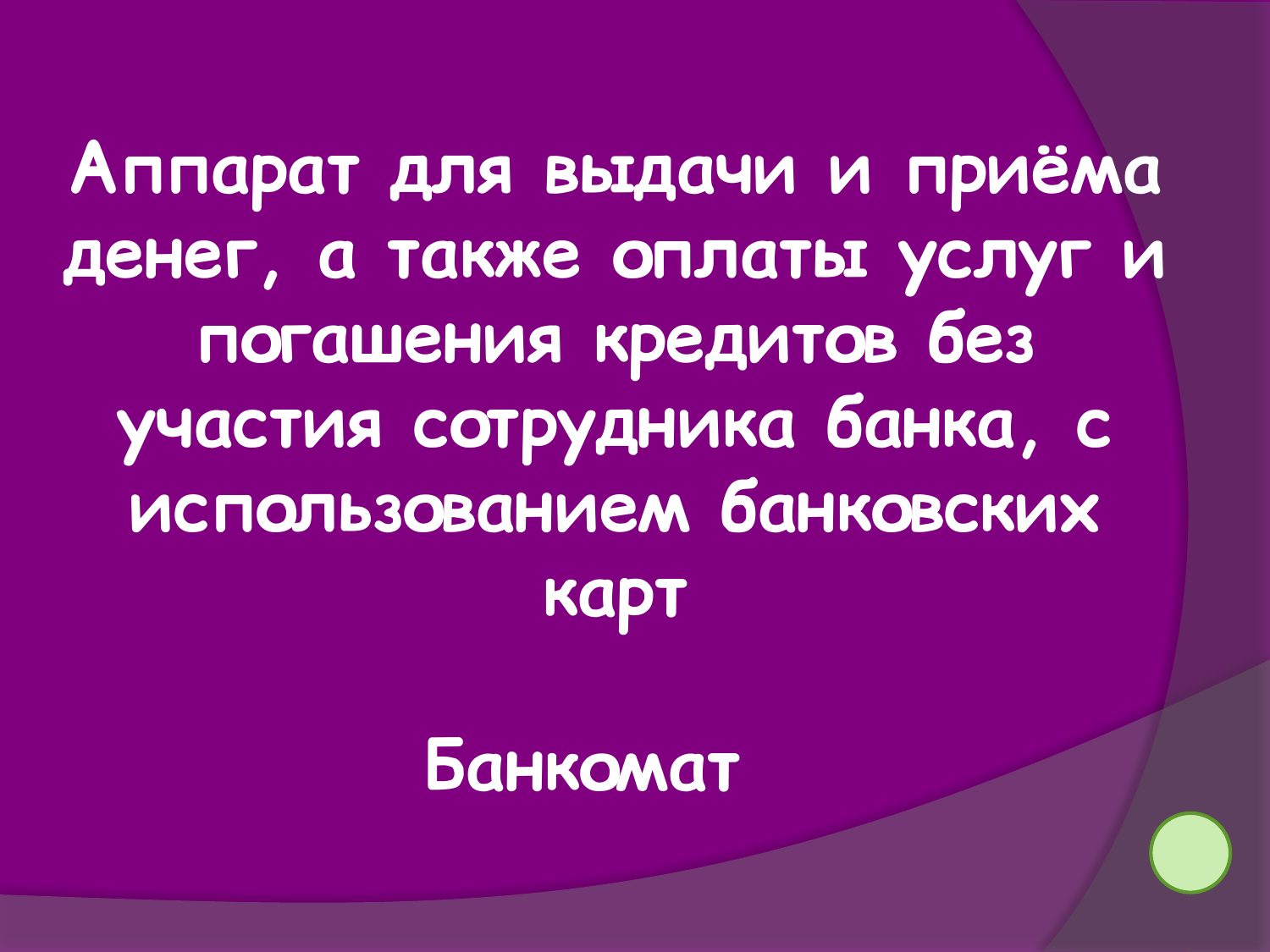

Аппарат для выдачи и приёма денег, а также оплаты услуг и погашения кредитов без участия сотрудника банка, с использованием банковских карт
Банкомат